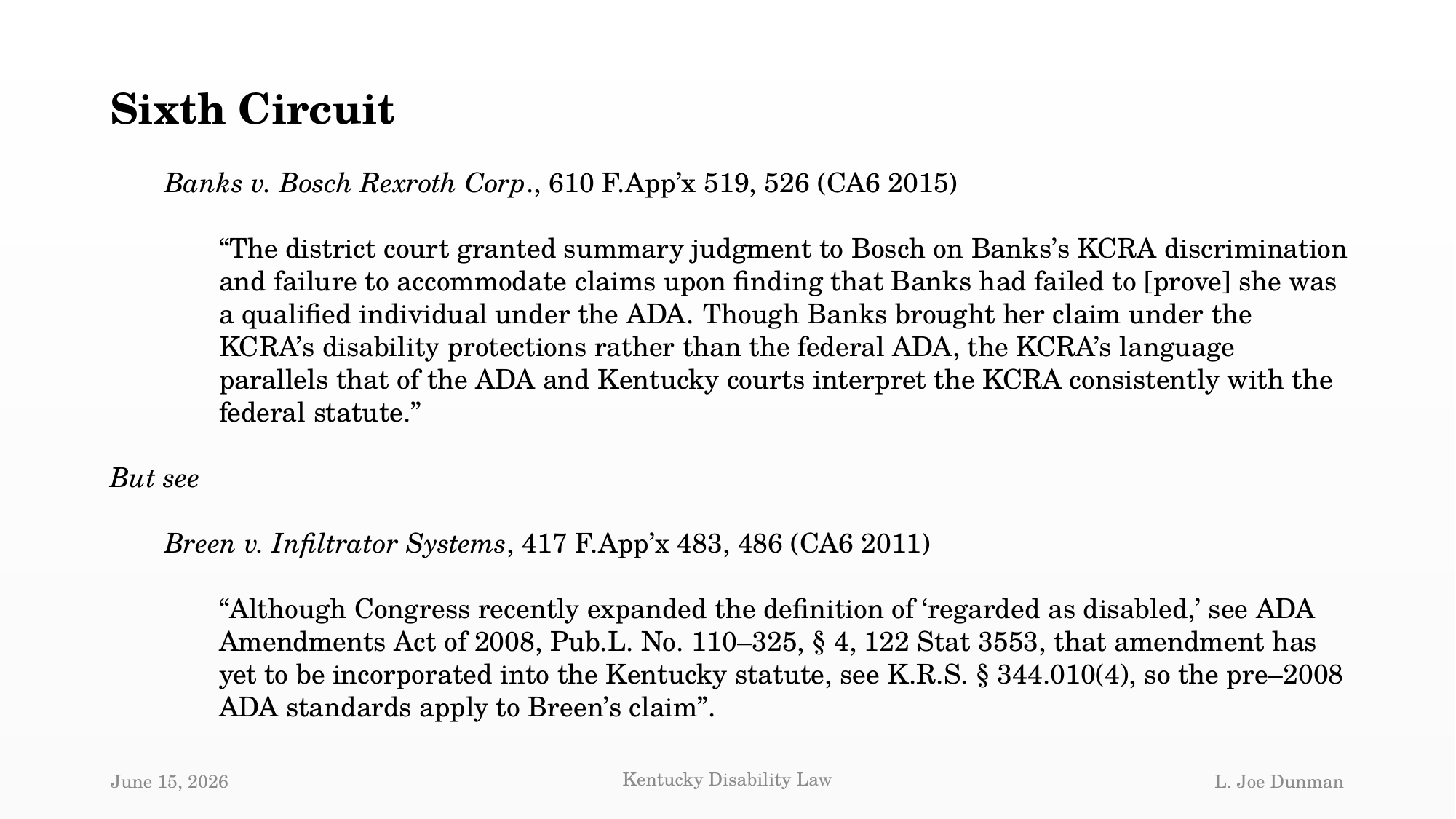

Sixth Circuit

Banks v. Bosch Rexroth Corp., 610 F.App’x 519, 526 (CA6 2015)

“The district court granted summary judgment to Bosch on Banks’s KCRA discrimination and failure to accommodate claims upon finding that Banks had failed to [prove] she was a qualified individual under the ADA. Though Banks brought her claim under the KCRA’s disability protections rather than the federal ADA, the KCRA’s language parallels that of the ADA and Kentucky courts interpret the KCRA consistently with the federal statute.”

But see

Breen v. Infiltrator Systems, 417 F.App’x 483, 486 (CA6 2011)

“Although Congress recently expanded the definition of ‘regarded as disabled,’ see ADA Amendments Act of 2008, Pub.L. No. 110–325, § 4, 122 Stat 3553, that amendment has yet to be incorporated into the Kentucky statute, see K.R.S. § 344.010(4), so the pre–2008 ADA standards apply to Breen’s claim”.
June 15, 2026
Kentucky Disability Law
L. Joe Dunman